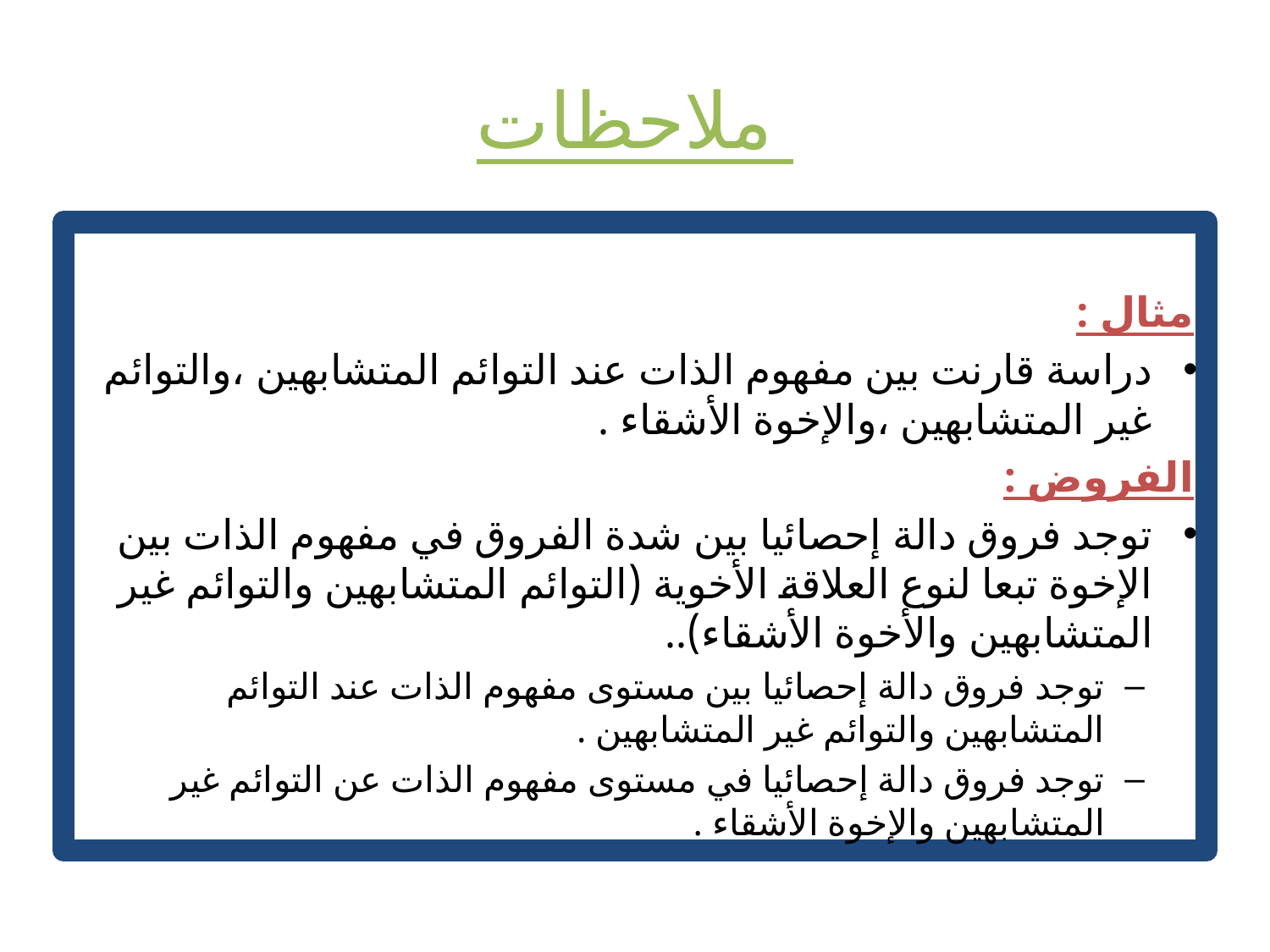

# ملاحظات

مثال :
دراسة قارنت بين مفهوم الذات عند التوائم المتشابهين ،والتوائم غير المتشابهين ،والإخوة الأشقاء .
الفروض :
توجد فروق دالة إحصائيا بين شدة الفروق في مفهوم الذات بين الإخوة تبعا لنوع العلاقة الأخوية (التوائم المتشابهين والتوائم غير المتشابهين والأخوة الأشقاء)..
توجد فروق دالة إحصائيا بين مستوى مفهوم الذات عند التوائم المتشابهين والتوائم غير المتشابهين .
توجد فروق دالة إحصائيا في مستوى مفهوم الذات عن التوائم غير المتشابهين والإخوة الأشقاء .